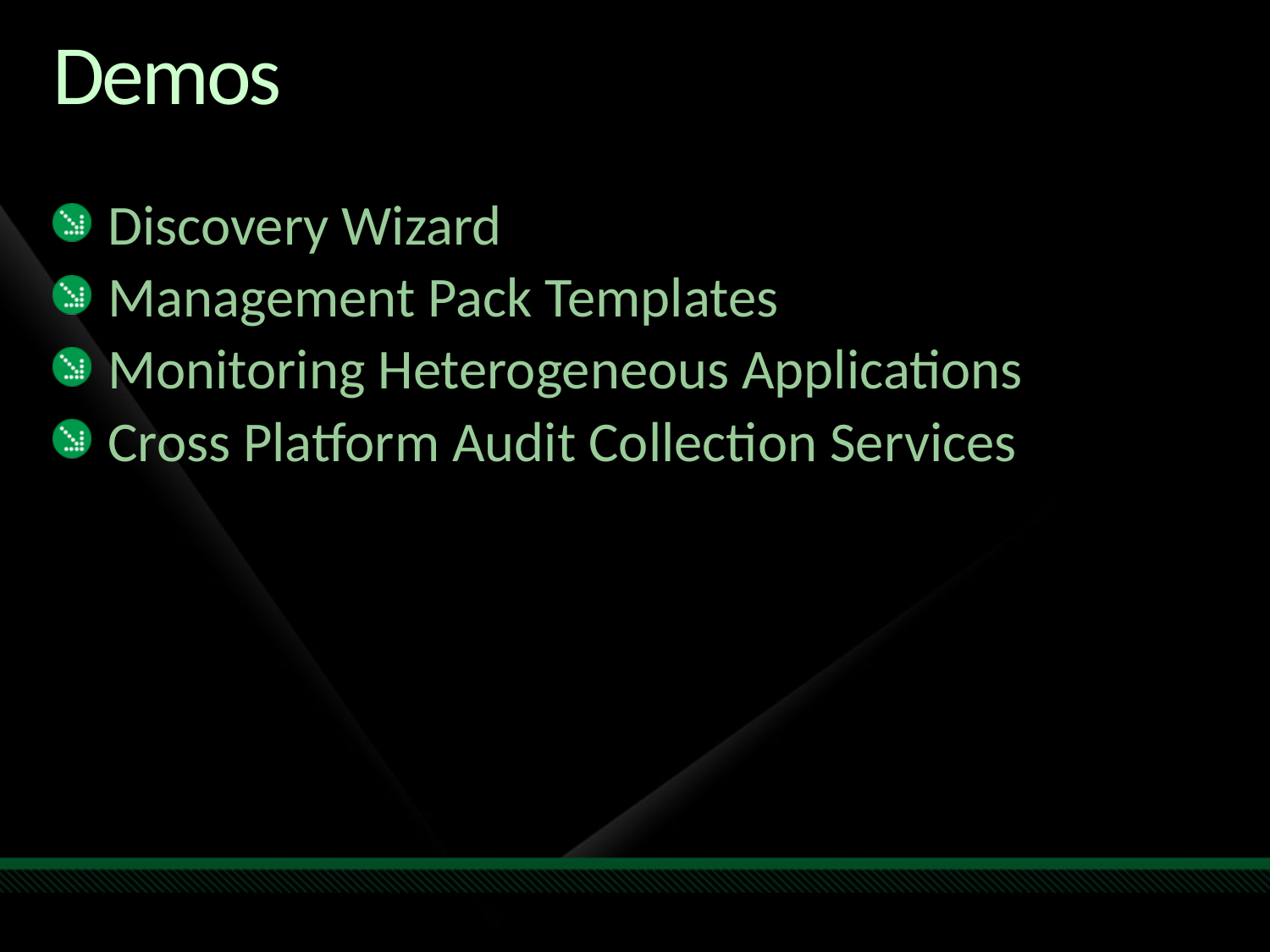

# Demos
Discovery Wizard
Management Pack Templates
Monitoring Heterogeneous Applications
Cross Platform Audit Collection Services